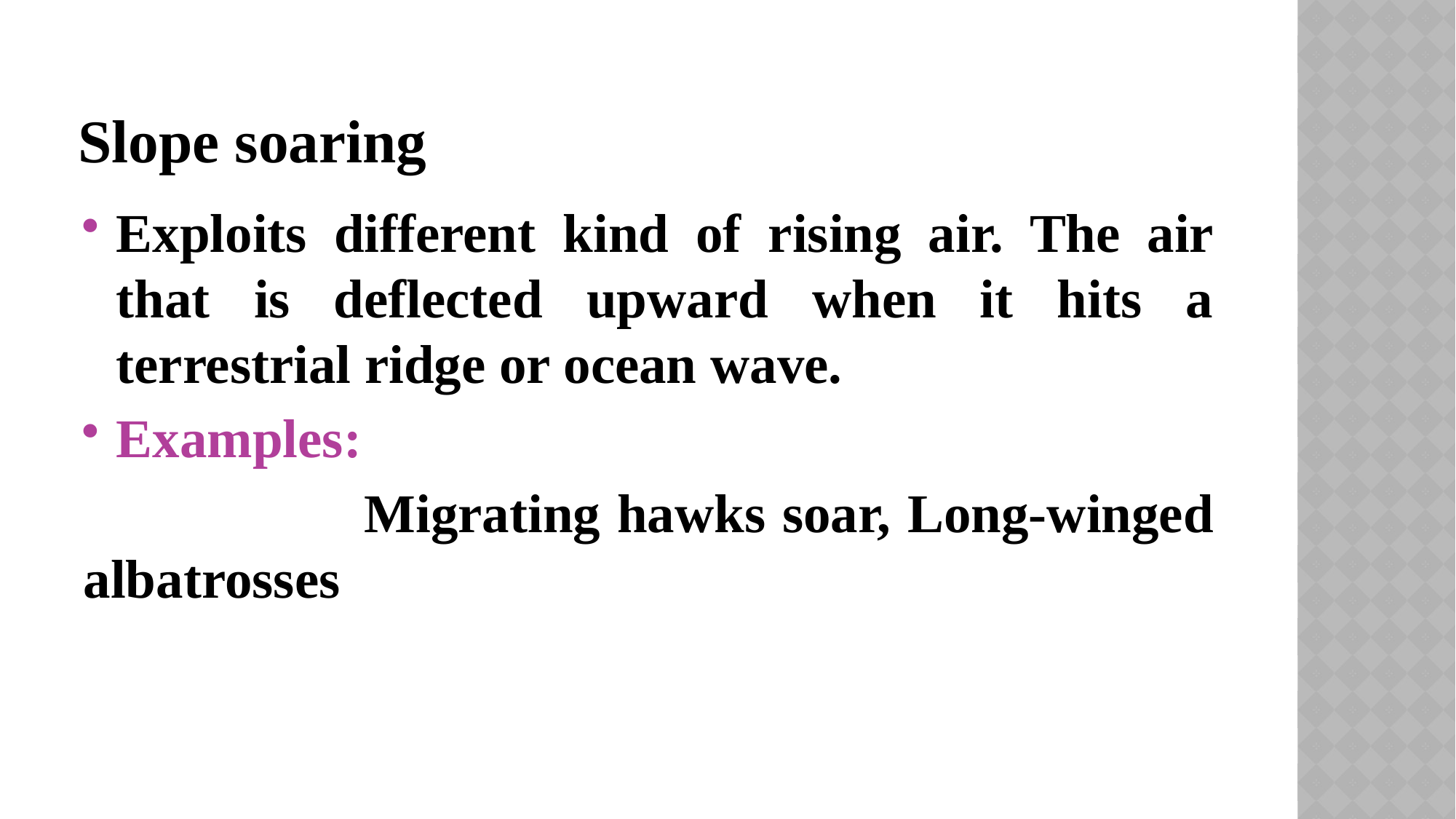

# Slope soaring
Exploits different kind of rising air. The air that is deflected upward when it hits a terrestrial ridge or ocean wave.
Examples:
                 Migrating hawks soar, Long-winged albatrosses